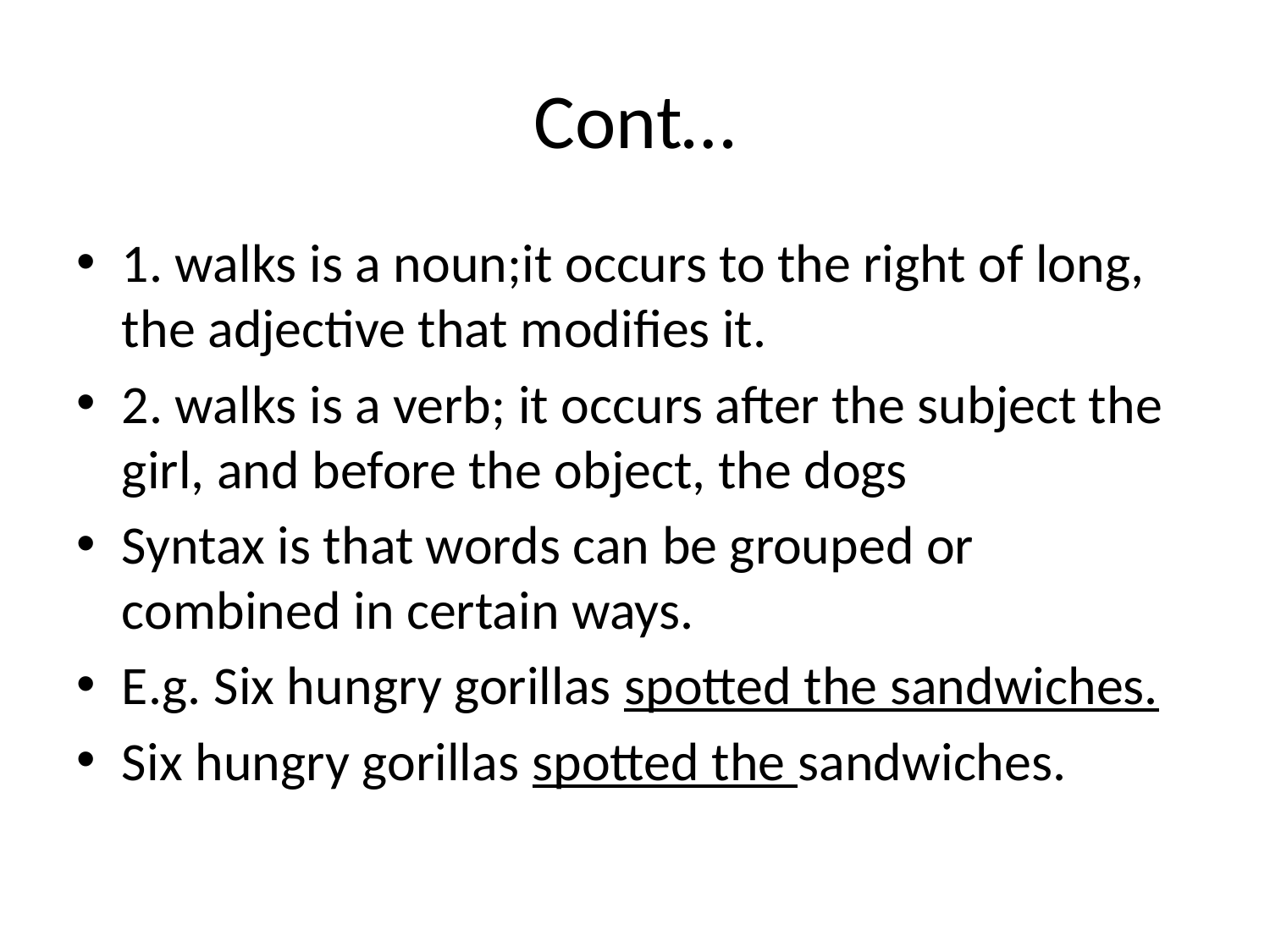

# Cont…
1. walks is a noun;it occurs to the right of long, the adjective that modifies it.
2. walks is a verb; it occurs after the subject the girl, and before the object, the dogs
Syntax is that words can be grouped or combined in certain ways.
E.g. Six hungry gorillas spotted the sandwiches.
Six hungry gorillas spotted the sandwiches.